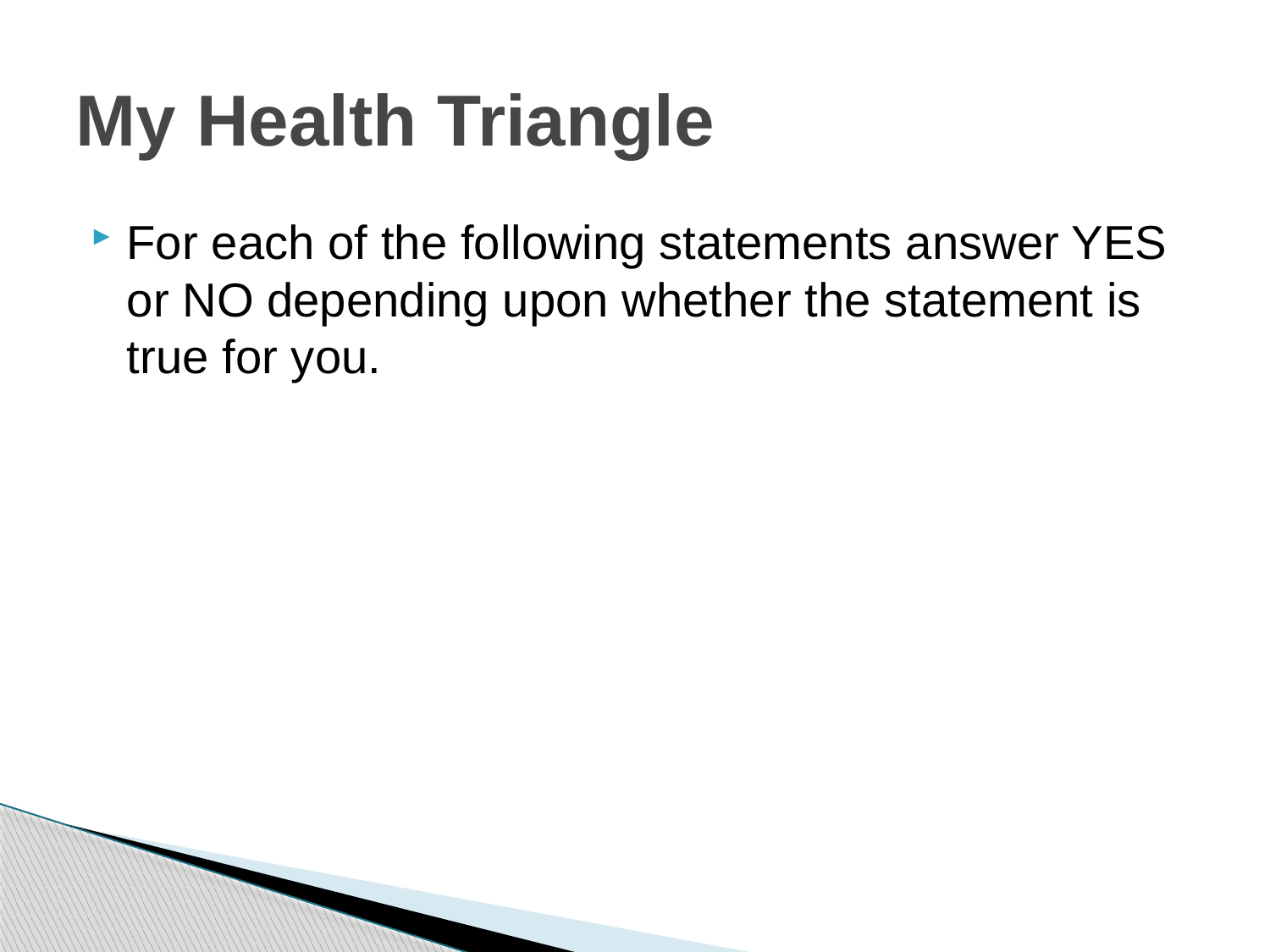

# My Health Triangle
For each of the following statements answer YES or NO depending upon whether the statement is true for you.